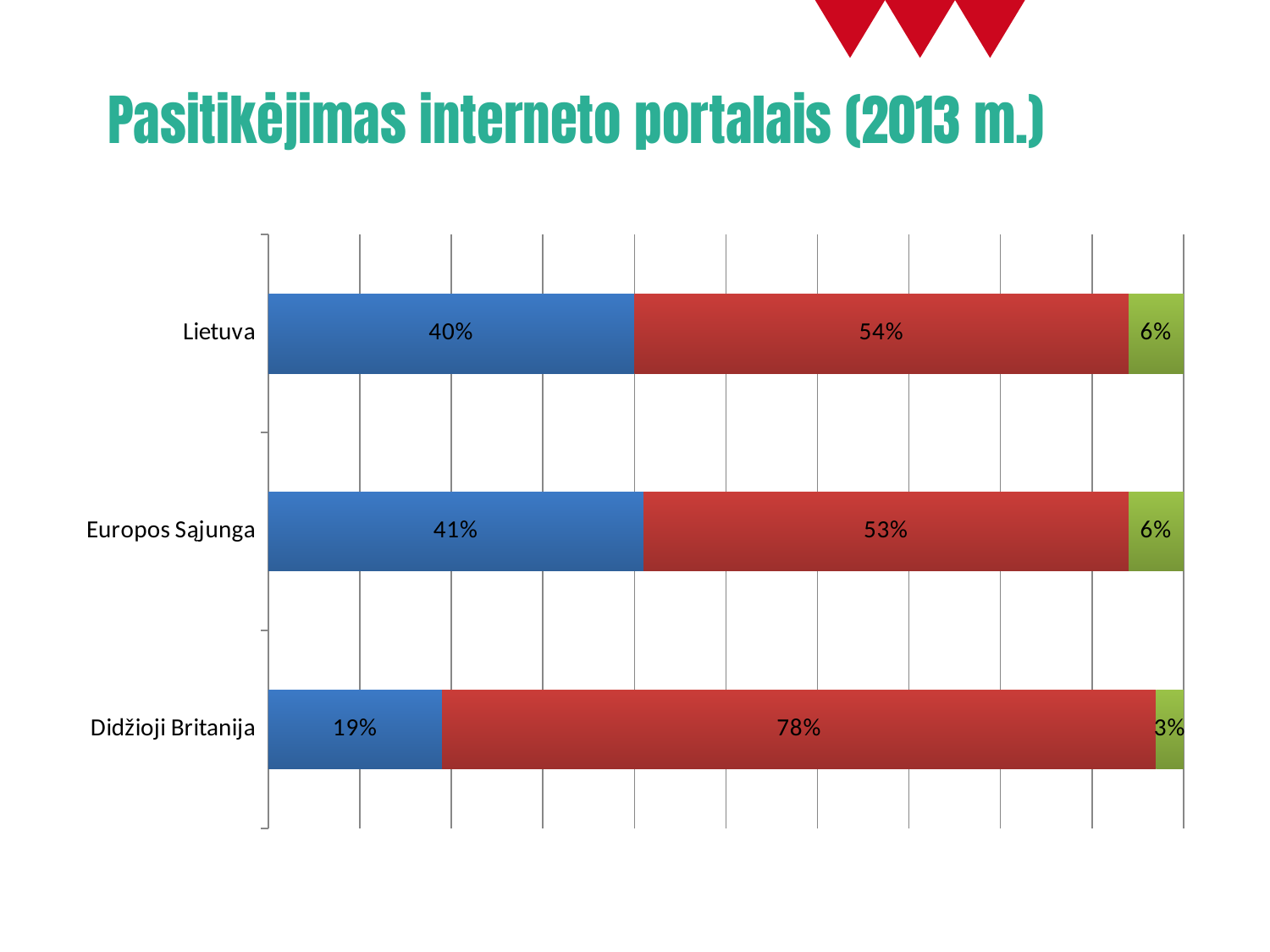

# Pasitikėjimas interneto portalais (2013 m.)

[unsupported chart]